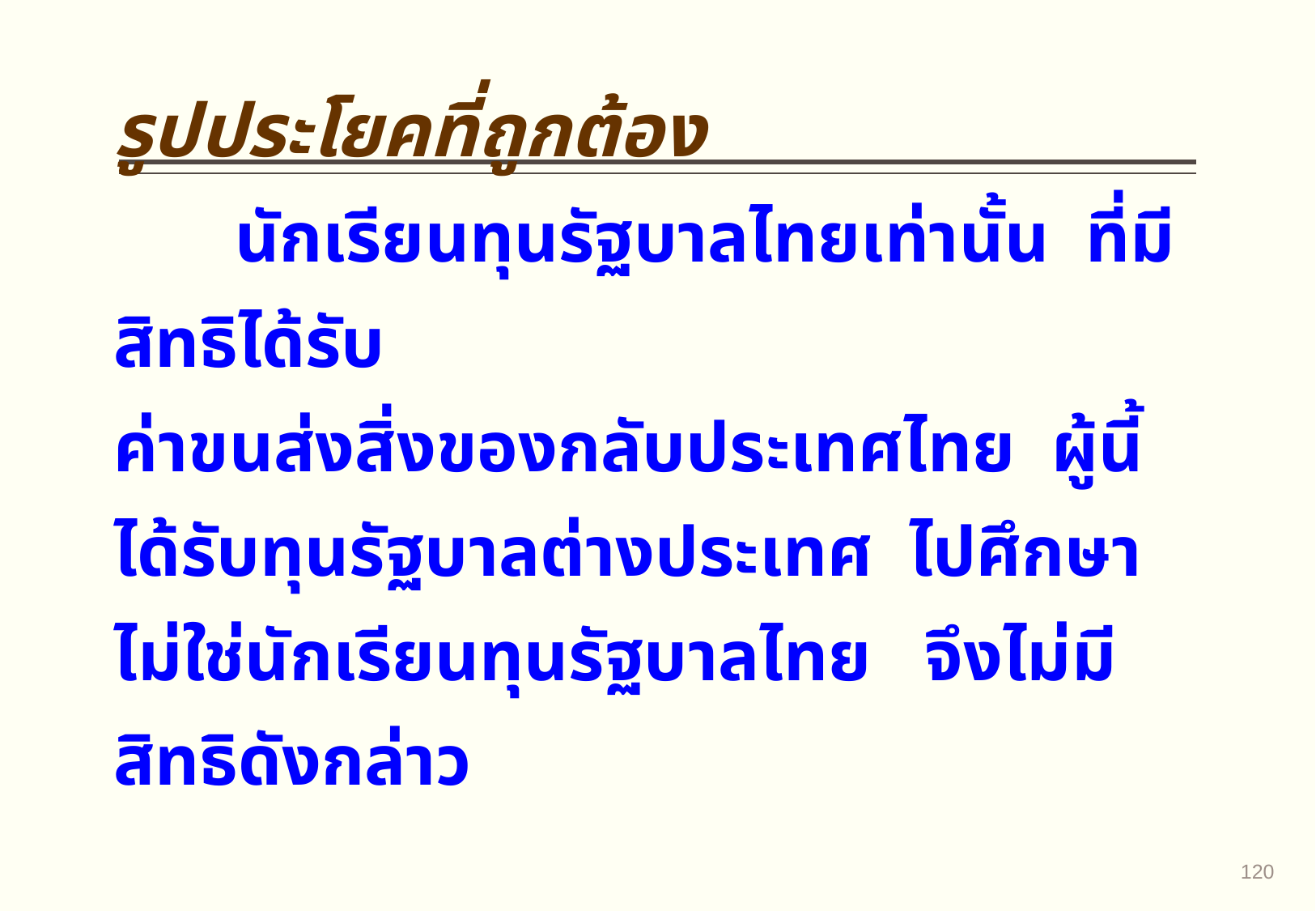

รูปประโยคที่ถูกต้อง
	นักเรียนทุนรัฐบาลไทยเท่านั้น  ที่มีสิทธิได้รับ
ค่าขนส่งสิ่งของกลับประเทศไทย  ผู้นี้ได้รับทุนรัฐบาลต่างประเทศ  ไปศึกษา  ไม่ใช่นักเรียนทุนรัฐบาลไทย   จึงไม่มีสิทธิดังกล่าว
120